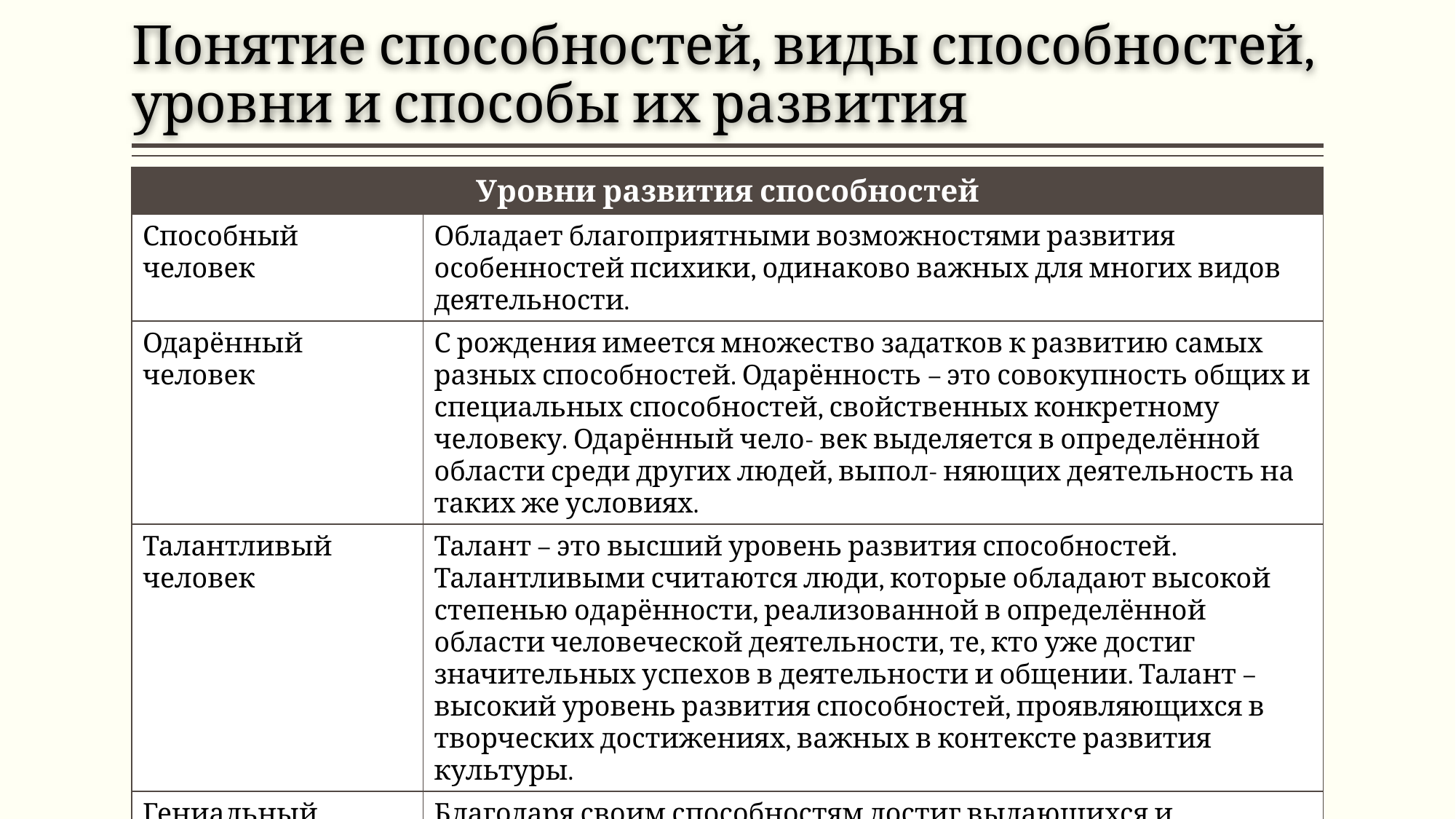

# Понятие способностей, виды способностей, уровни и способы их развития
| Уровни развития способностей |  |
| --- | --- |
| Способный человек | Обладает благоприятными возможностями развития особенностей психики, одинаково важных для многих видов деятельности. |
| Одарённый человек | С рождения имеется множество задатков к развитию самых разных способностей. Одарённость – это совокупность общих и специальных способностей, свойственных конкретному человеку. Одарённый чело- век выделяется в определённой области среди других людей, выпол- няющих деятельность на таких же условиях. |
| Талантливый человек | Талант – это высший уровень развития способностей. Талантливыми считаются люди, которые обладают высокой степенью одарённости, реализованной в определённой области человеческой деятельности, те, кто уже достиг значительных успехов в деятельности и общении. Талант – высокий уровень развития способностей, проявляющихся в творческих достижениях, важных в контексте развития культуры. |
| Гениальный человек | Благодаря своим способностям достиг выдающихся и признанных ус- пехов в различных сторонах человеческой деятельности. Идеи, кон- цепции, результаты труда гениев опережают время, открывают новые горизонты человечеству. |